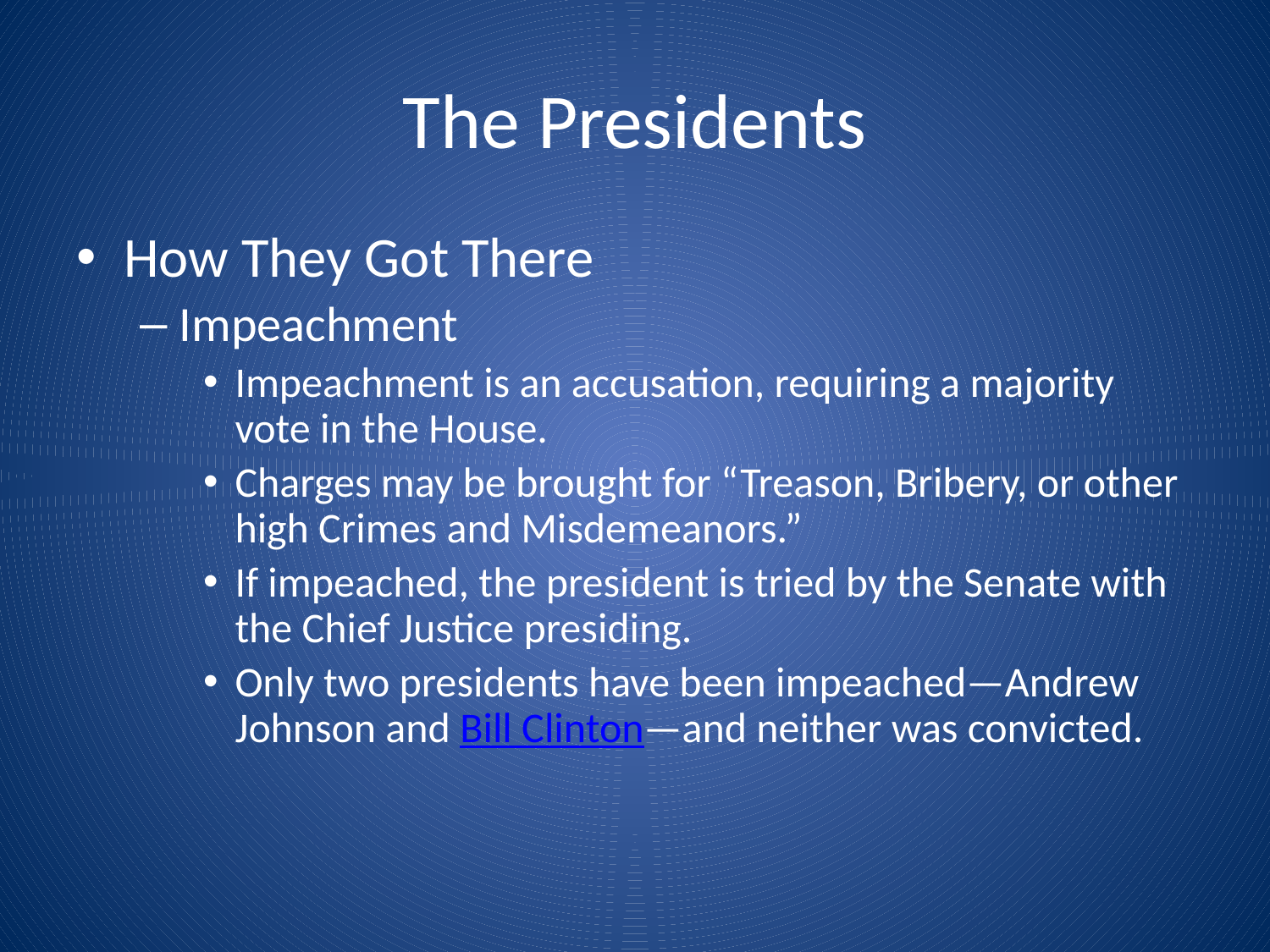

# The Presidents
How They Got There
Impeachment
Impeachment is an accusation, requiring a majority vote in the House.
Charges may be brought for “Treason, Bribery, or other high Crimes and Misdemeanors.”
If impeached, the president is tried by the Senate with the Chief Justice presiding.
Only two presidents have been impeached—Andrew Johnson and Bill Clinton—and neither was convicted.